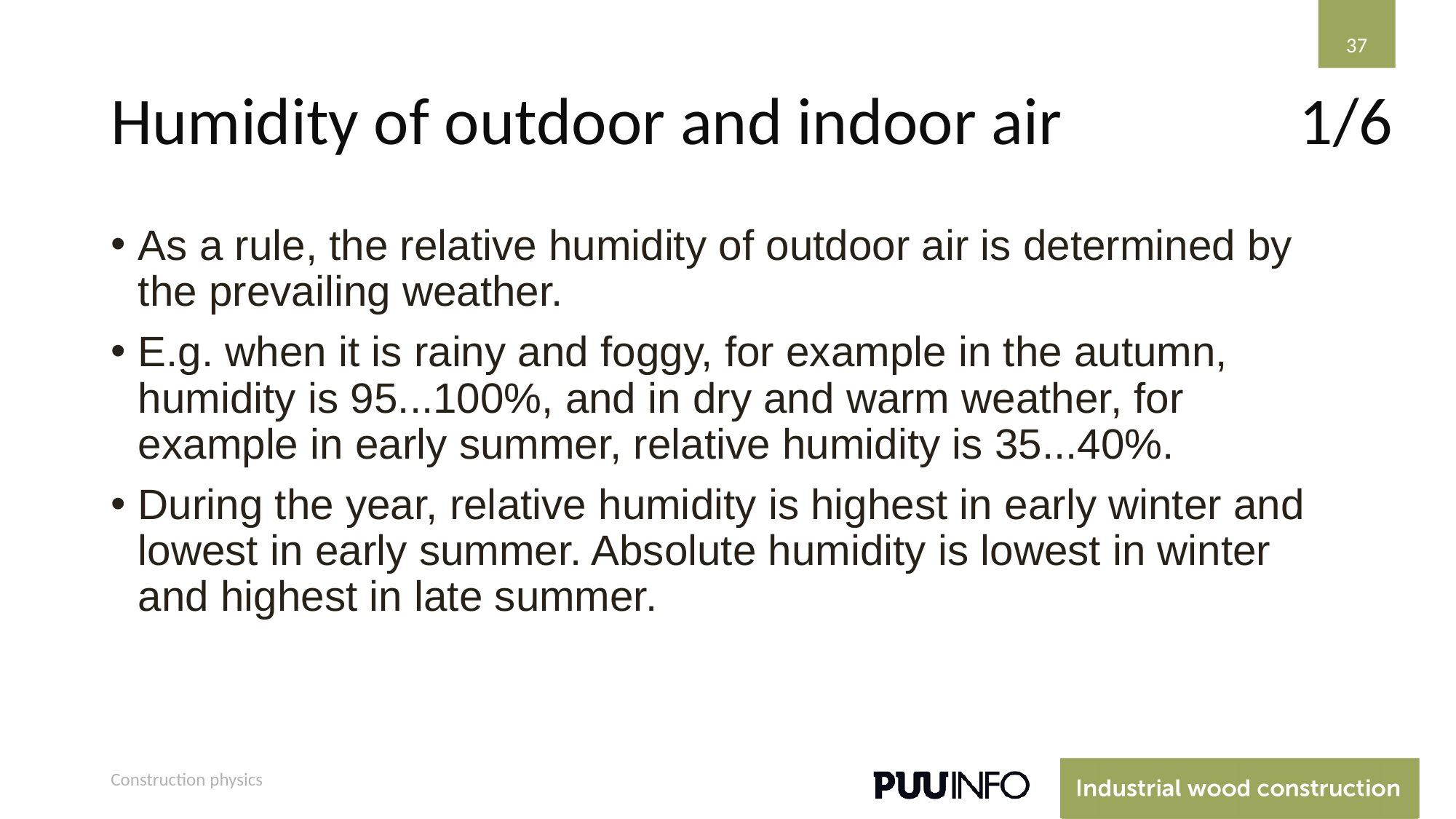

37
# Humidity of outdoor and indoor air
1/6
As a rule, the relative humidity of outdoor air is determined by the prevailing weather.
E.g. when it is rainy and foggy, for example in the autumn, humidity is 95...100%, and in dry and warm weather, for example in early summer, relative humidity is 35...40%.
During the year, relative humidity is highest in early winter and lowest in early summer. Absolute humidity is lowest in winter and highest in late summer.

Construction physics